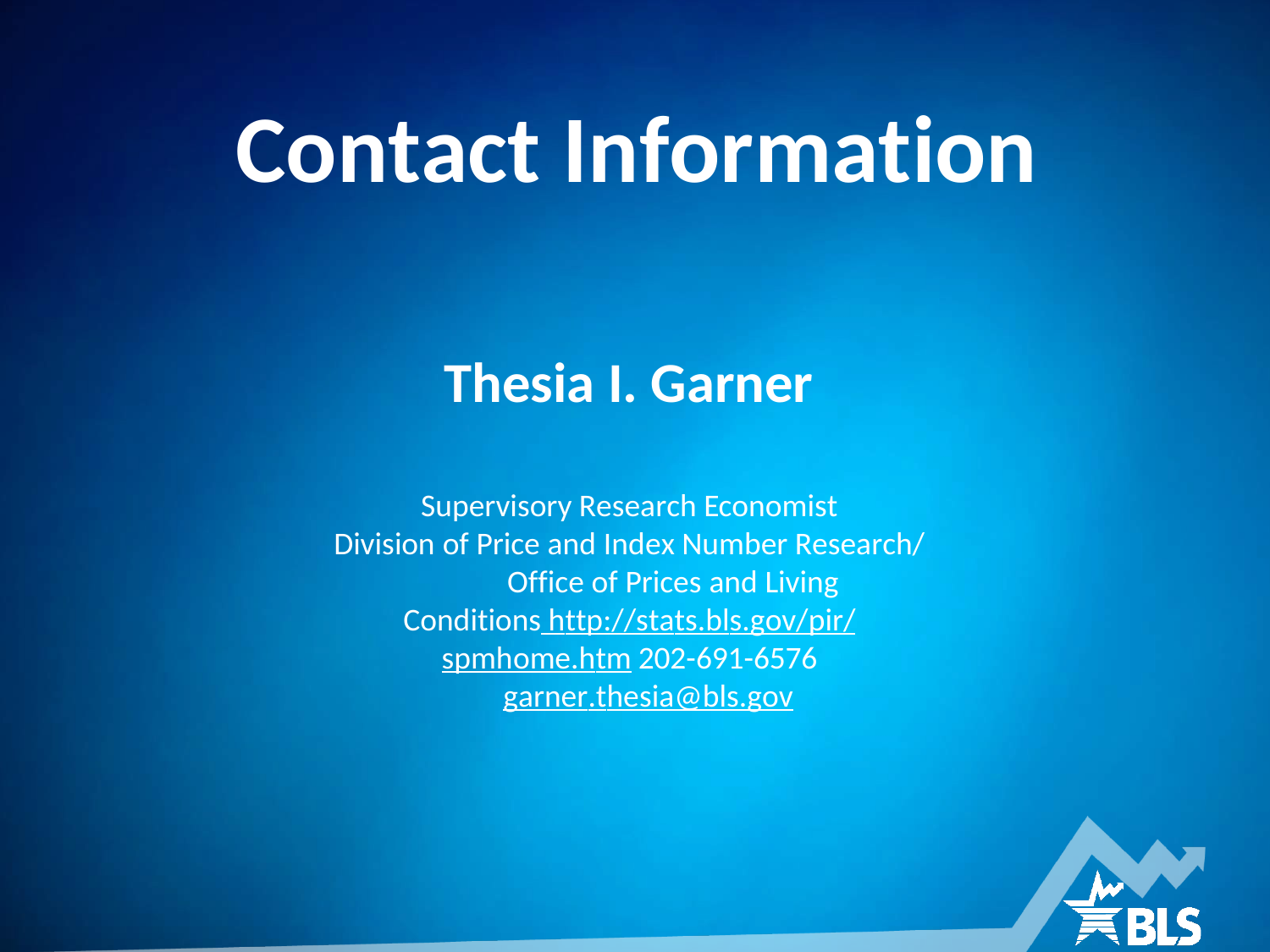

# Contact Information
Thesia I. Garner
Supervisory Research Economist Division of Price and Index Number Research/
Office of Prices and Living Conditions http://stats.bls.gov/pir/spmhome.htm 202-691-6576
garner.thesia@bls.gov